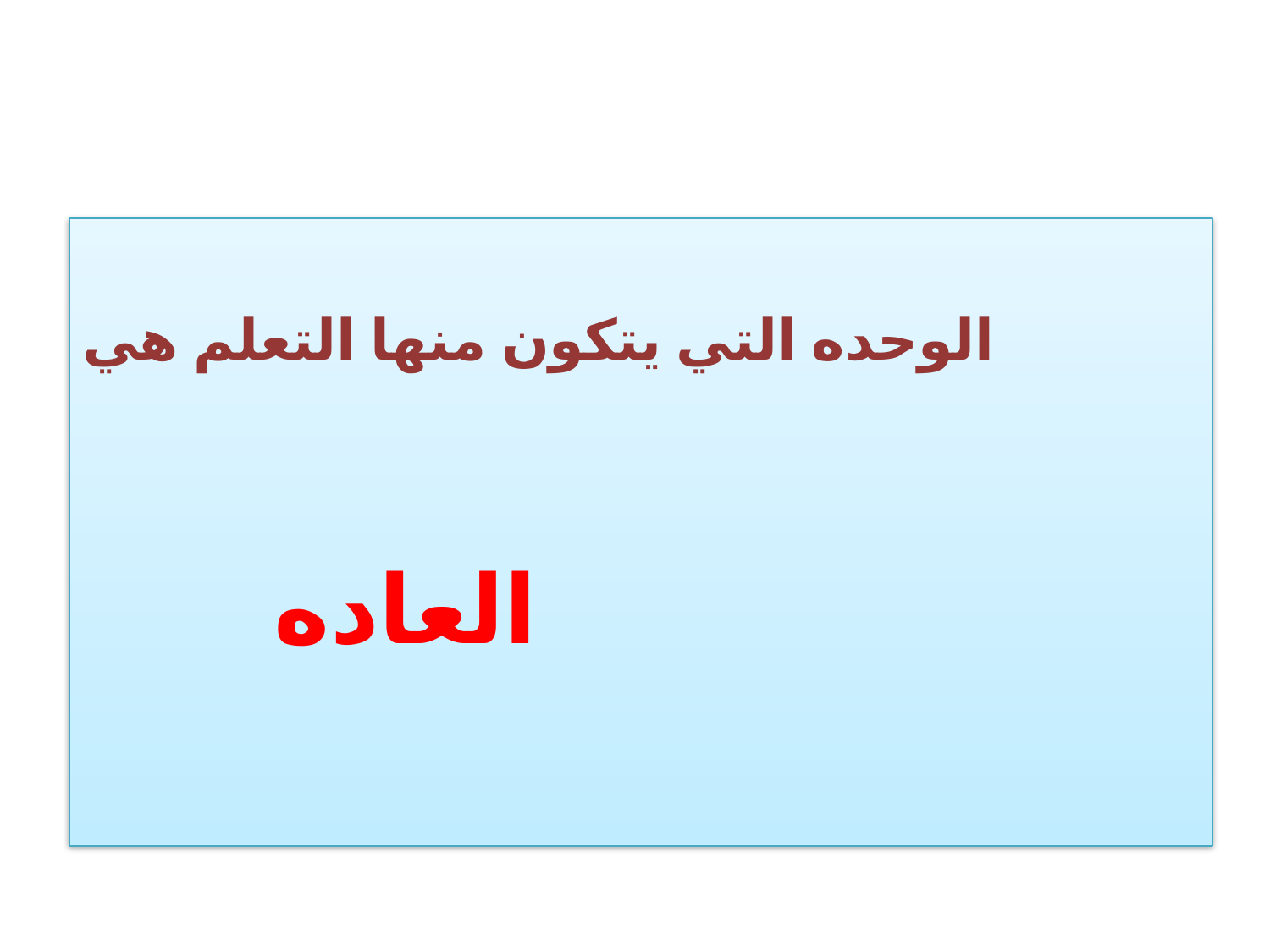

#

              الوحده التي يتكون منها التعلم هي

                   العاده